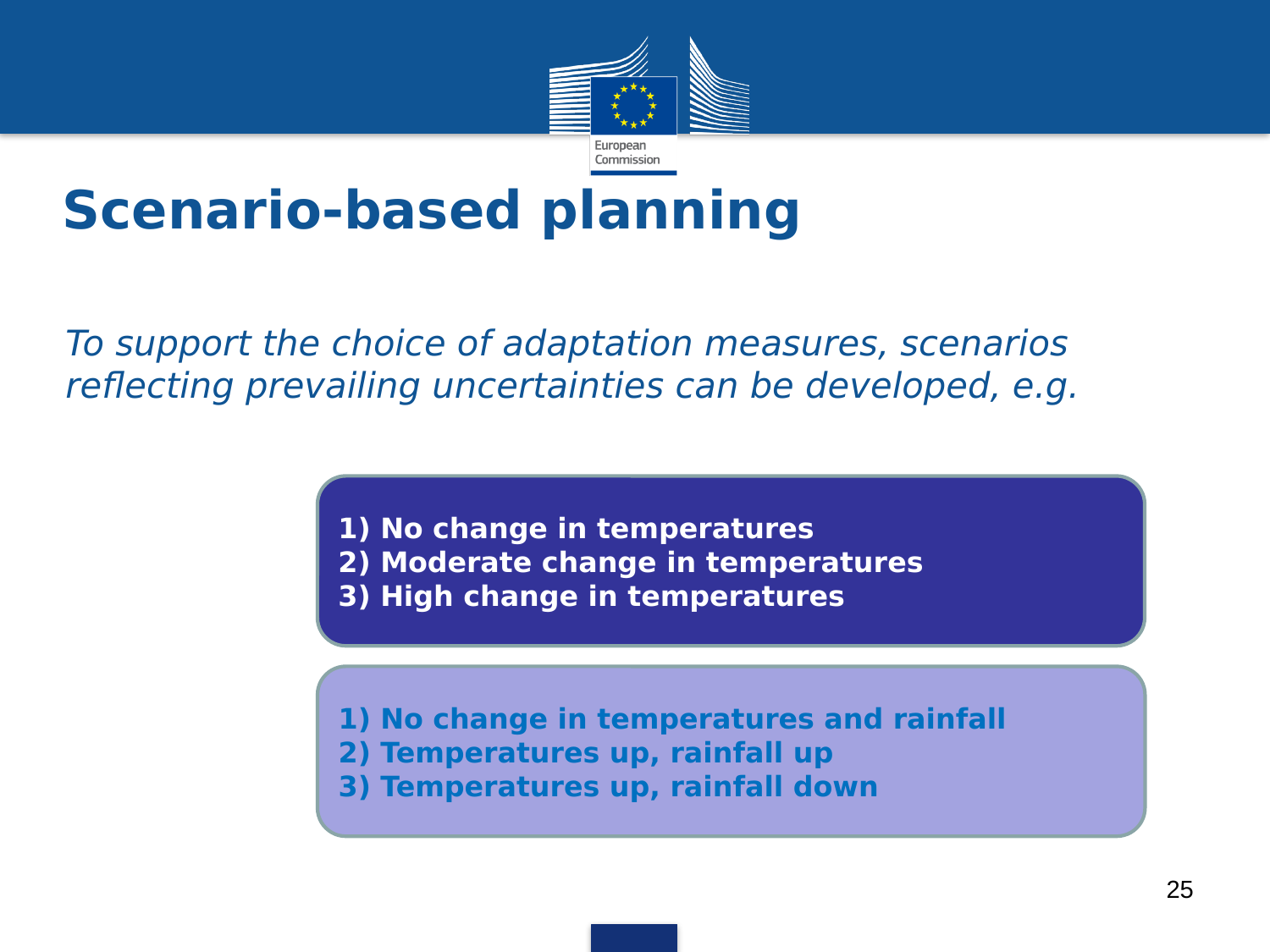

# Scenario-based planning

To support the choice of adaptation measures, scenarios reflecting prevailing uncertainties can be developed, e.g.
1) No change in temperatures
2) Moderate change in temperatures
3) High change in temperatures
1) No change in temperatures and rainfall
2) Temperatures up, rainfall up
3) Temperatures up, rainfall down
25